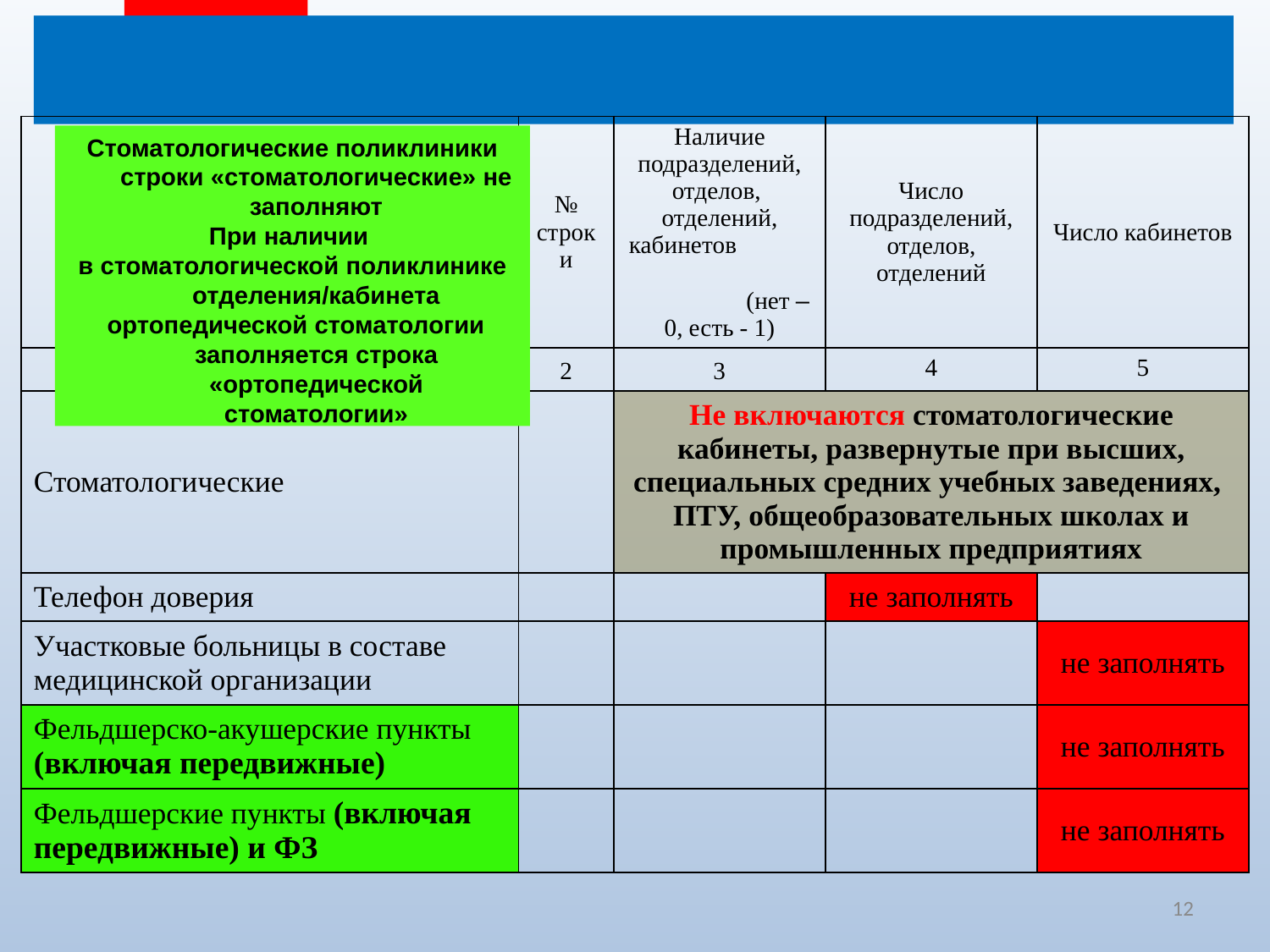

| Наименование | № строки | Наличие подразделений, отделов, отделений, кабинетов (нет – 0, есть - 1) | Число подразделений, отделов, отделений | Число кабинетов |
| --- | --- | --- | --- | --- |
| 1 | 2 | 3 | 4 | 5 |
| Стоматологические |  | Не включаются стоматологические кабинеты, развернутые при высших, специальных средних учебных заведениях, ПТУ, общеобразовательных школах и промышленных предприятиях |  |  |
| Телефон доверия |  |  | не заполнять |  |
| Участковые больницы в составе медицинской организации |  |  |  | не заполнять |
| Фельдшерско-акушерские пункты (включая передвижные) |  |  |  | не заполнять |
| Фельдшерские пункты (включая передвижные) и ФЗ |  |  |  | не заполнять |
Стоматологические поликлиники строки «стоматологические» не заполняют
При наличии
в стоматологической поликлинике отделения/кабинета
 ортопедической стоматологии заполняется строка «ортопедической стоматологии»
12